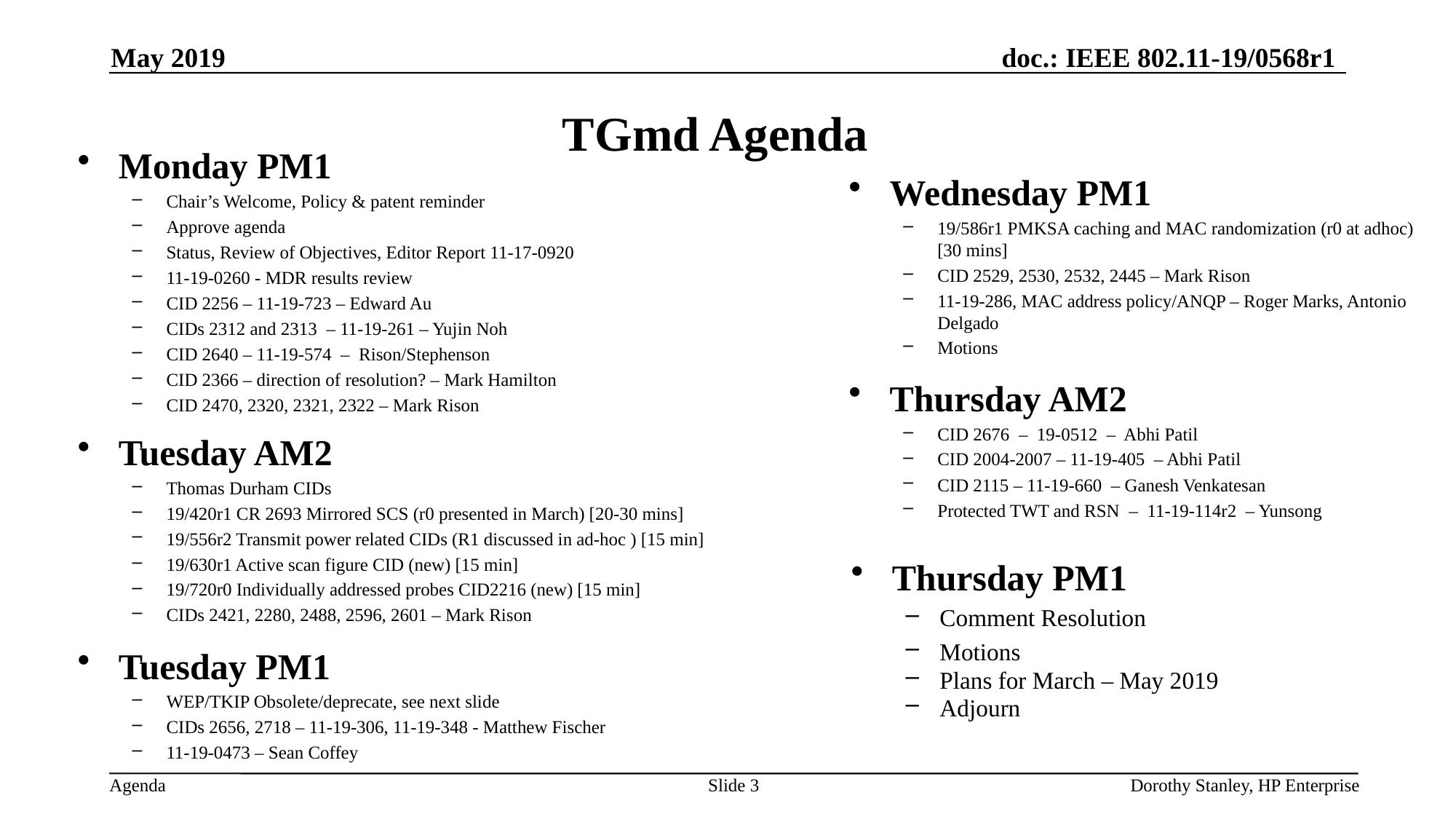

May 2019
# TGmd Agenda
Monday PM1
Chair’s Welcome, Policy & patent reminder
Approve agenda
Status, Review of Objectives, Editor Report 11-17-0920
11-19-0260 - MDR results review
CID 2256 – 11-19-723 – Edward Au
CIDs 2312 and 2313  – 11-19-261 – Yujin Noh
CID 2640 – 11-19-574  –  Rison/Stephenson
CID 2366 – direction of resolution? – Mark Hamilton
CID 2470, 2320, 2321, 2322 – Mark Rison

Wednesday PM1
19/586r1 PMKSA caching and MAC randomization (r0 at adhoc) [30 mins]
CID 2529, 2530, 2532, 2445 – Mark Rison
11-19-286, MAC address policy/ANQP – Roger Marks, Antonio Delgado
Motions

Thursday AM2
CID 2676  –  19-0512  –  Abhi Patil
CID 2004-2007 – 11-19-405  – Abhi Patil
CID 2115 – 11-19-660  – Ganesh Venkatesan
Protected TWT and RSN  –  11-19-114r2  – Yunsong

Tuesday AM2
Thomas Durham CIDs
19/420r1 CR 2693 Mirrored SCS (r0 presented in March) [20-30 mins]
19/556r2 Transmit power related CIDs (R1 discussed in ad-hoc ) [15 min]
19/630r1 Active scan figure CID (new) [15 min]
19/720r0 Individually addressed probes CID2216 (new) [15 min]
CIDs 2421, 2280, 2488, 2596, 2601 – Mark Rison
Thursday PM1
Comment Resolution
Motions
Plans for March – May 2019
Adjourn

Tuesday PM1
WEP/TKIP Obsolete/deprecate, see next slide
CIDs 2656, 2718 – 11-19-306, 11-19-348 - Matthew Fischer
11-19-0473 – Sean Coffey

Slide 3
Dorothy Stanley, HP Enterprise